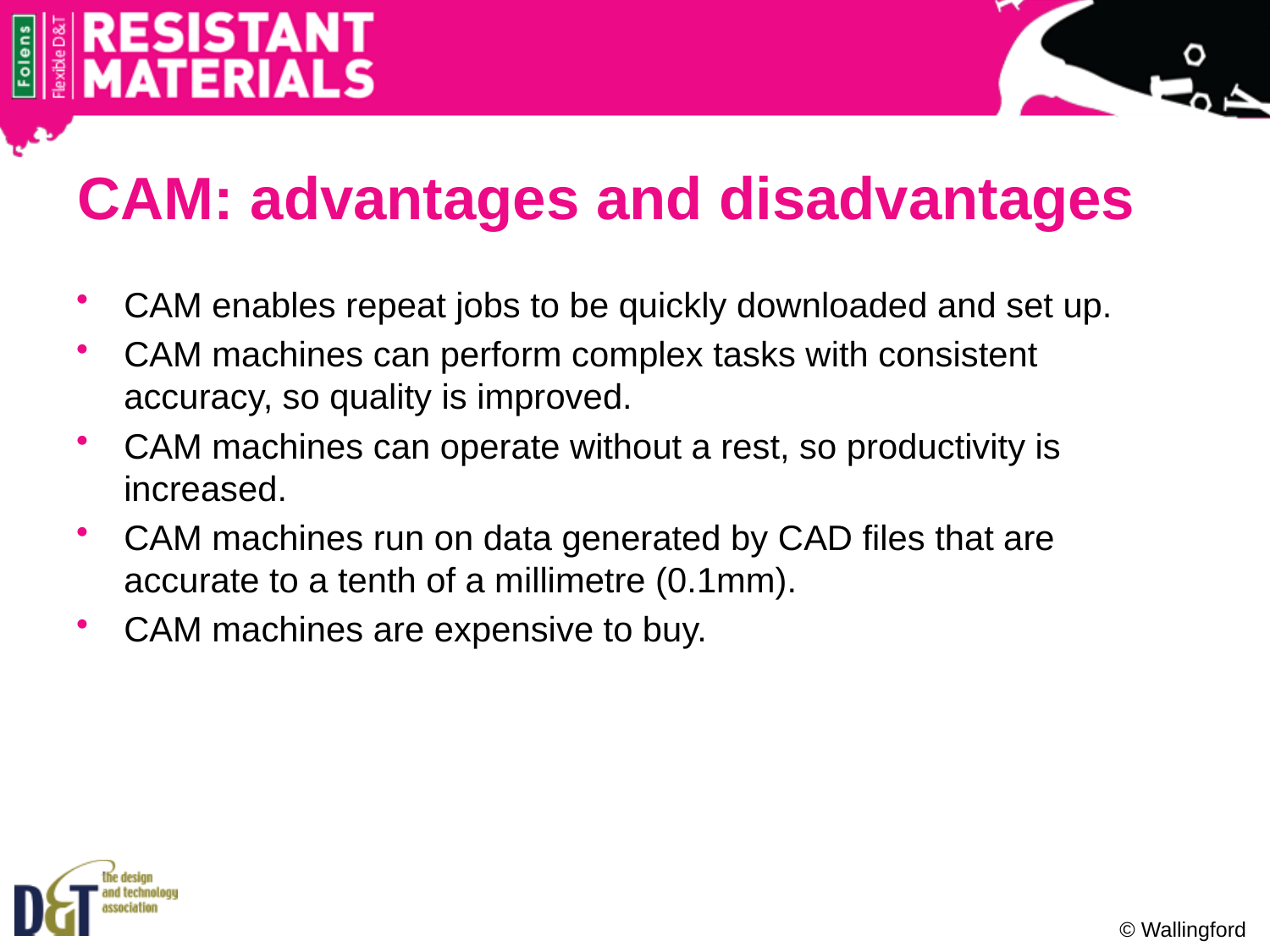

# CAM: advantages and disadvantages
CAM enables repeat jobs to be quickly downloaded and set up.
CAM machines can perform complex tasks with consistent accuracy, so quality is improved.
CAM machines can operate without a rest, so productivity is increased.
CAM machines run on data generated by CAD files that are accurate to a tenth of a millimetre (0.1mm).
CAM machines are expensive to buy.

© Wallingford